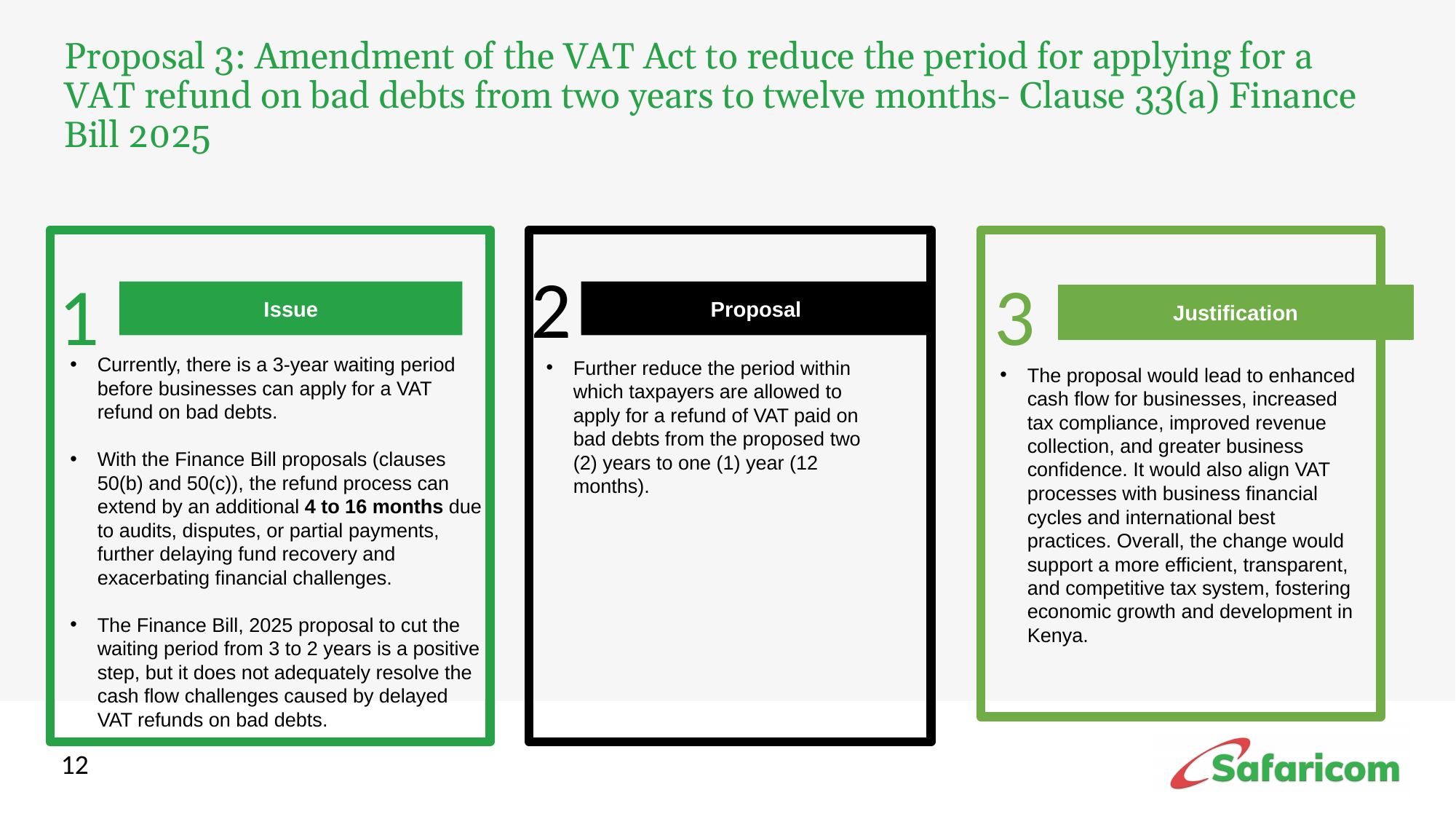

# Proposal 3: Amendment of the VAT Act to reduce the period for applying for a VAT refund on bad debts from two years to twelve months- Clause 33(a) Finance Bill 2025

2
3
1
Issue
Proposal
Justification
Currently, there is a 3-year waiting period before businesses can apply for a VAT refund on bad debts.

With the Finance Bill proposals (clauses 50(b) and 50(c)), the refund process can extend by an additional 4 to 16 months due to audits, disputes, or partial payments, further delaying fund recovery and exacerbating financial challenges.

The Finance Bill, 2025 proposal to cut the waiting period from 3 to 2 years is a positive step, but it does not adequately resolve the cash flow challenges caused by delayed VAT refunds on bad debts.

Further reduce the period within which taxpayers are allowed to apply for a refund of VAT paid on bad debts from the proposed two (2) years to one (1) year (12 months).
The proposal would lead to enhanced cash flow for businesses, increased tax compliance, improved revenue collection, and greater business confidence. It would also align VAT processes with business financial cycles and international best practices. Overall, the change would support a more efficient, transparent, and competitive tax system, fostering economic growth and development in Kenya.

12
12